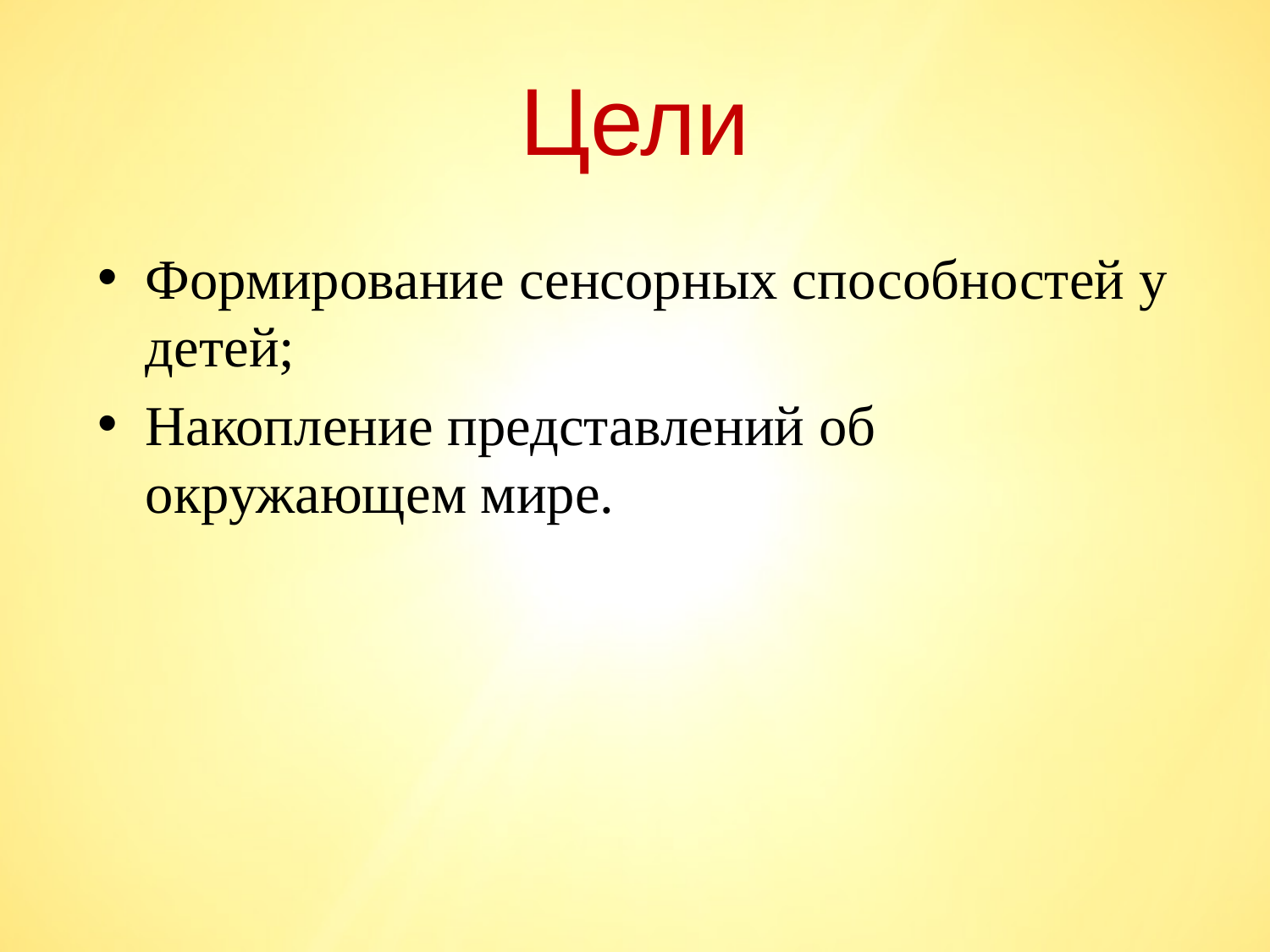

# Цели
Формирование сенсорных способностей у детей;
Накопление представлений об окружающем мире.